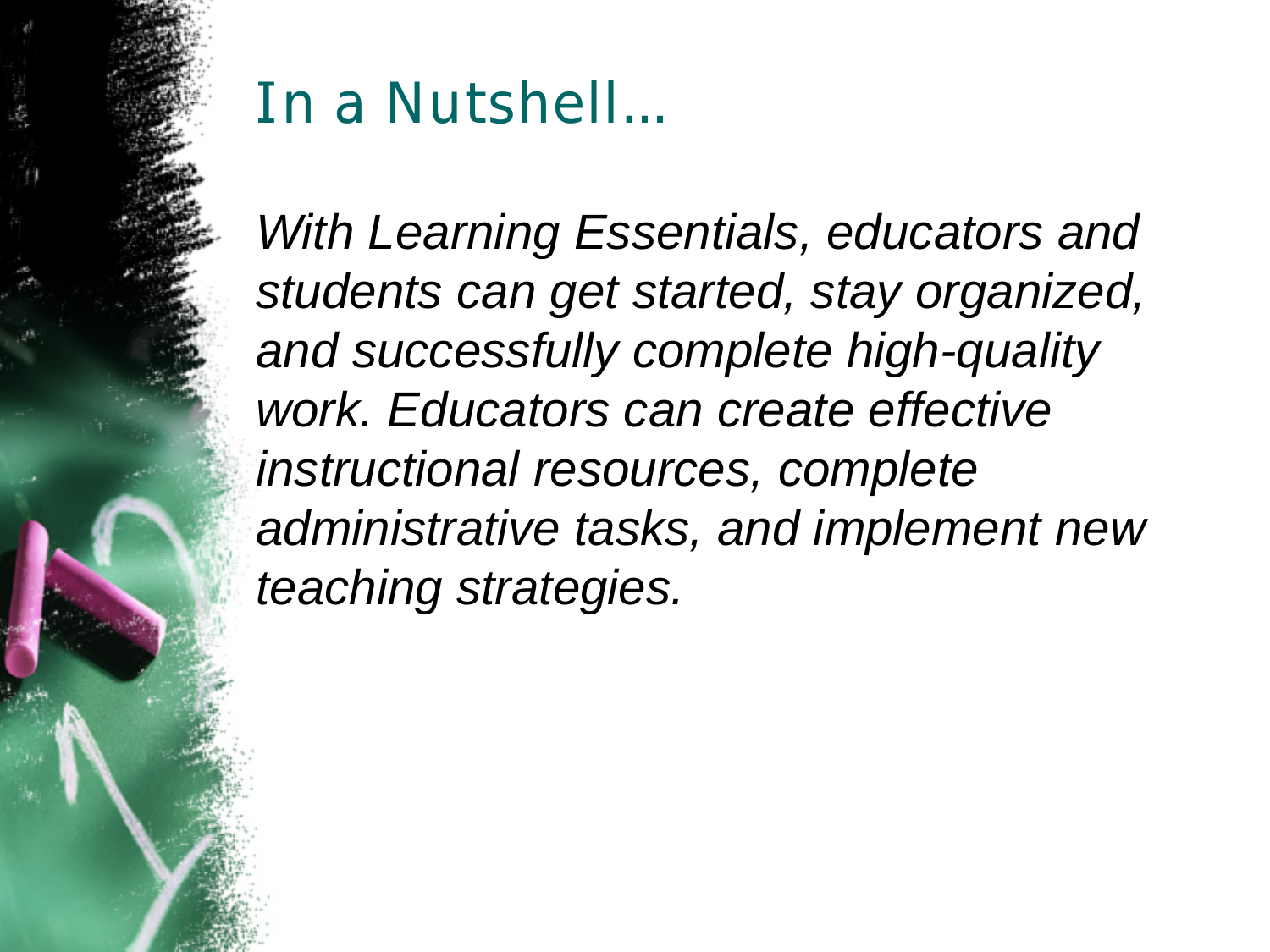

# In a Nutshell…
With Learning Essentials, educators and students can get started, stay organized, and successfully complete high-quality work. Educators can create effective instructional resources, complete administrative tasks, and implement new teaching strategies.